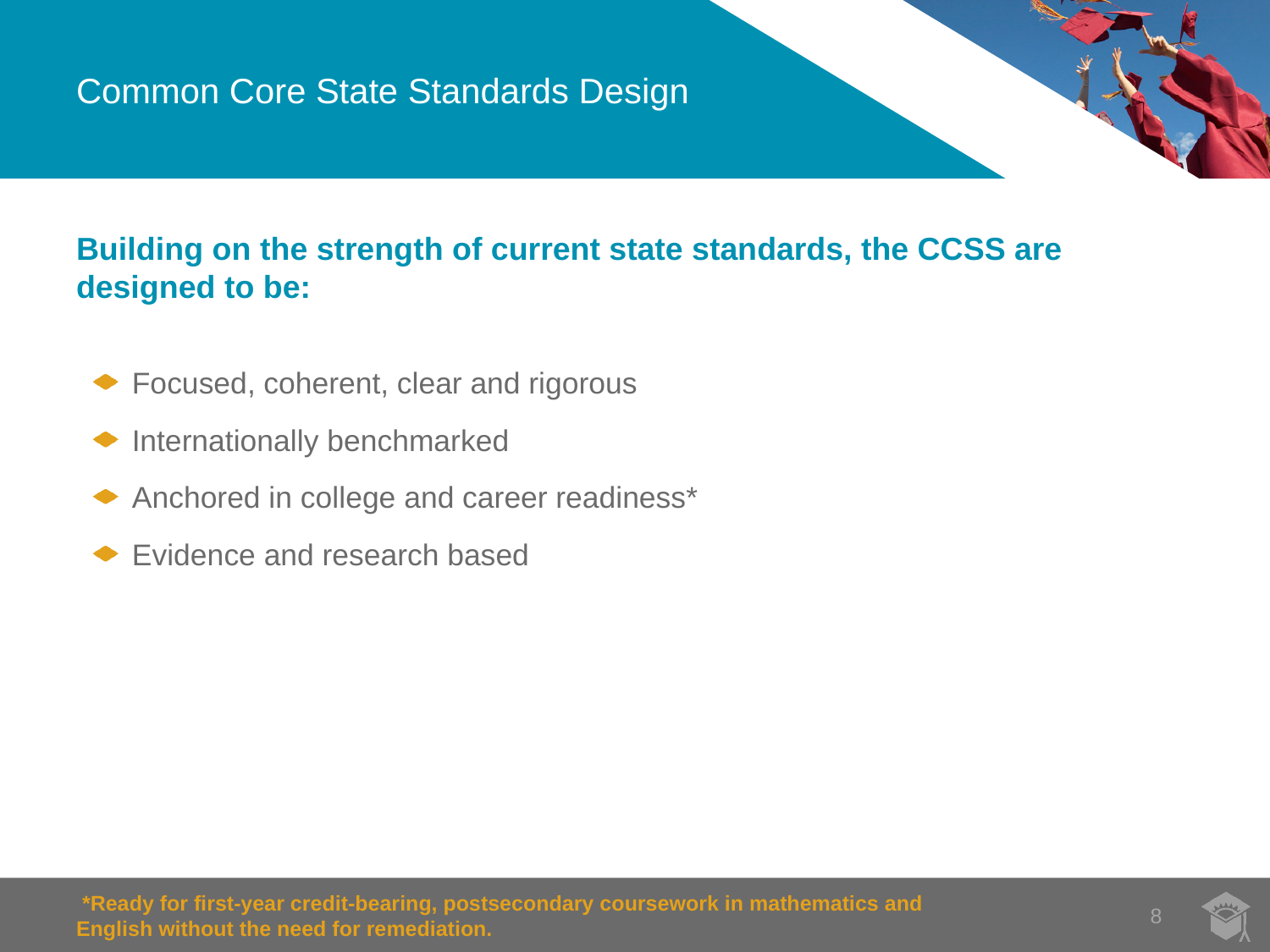

# Common Core State Standards Design
Building on the strength of current state standards, the CCSS are designed to be:

Focused, coherent, clear and rigorous
Internationally benchmarked
Anchored in college and career readiness*
Evidence and research based

 *Ready for first-year credit-bearing, postsecondary coursework in mathematics and English without the need for remediation.

8